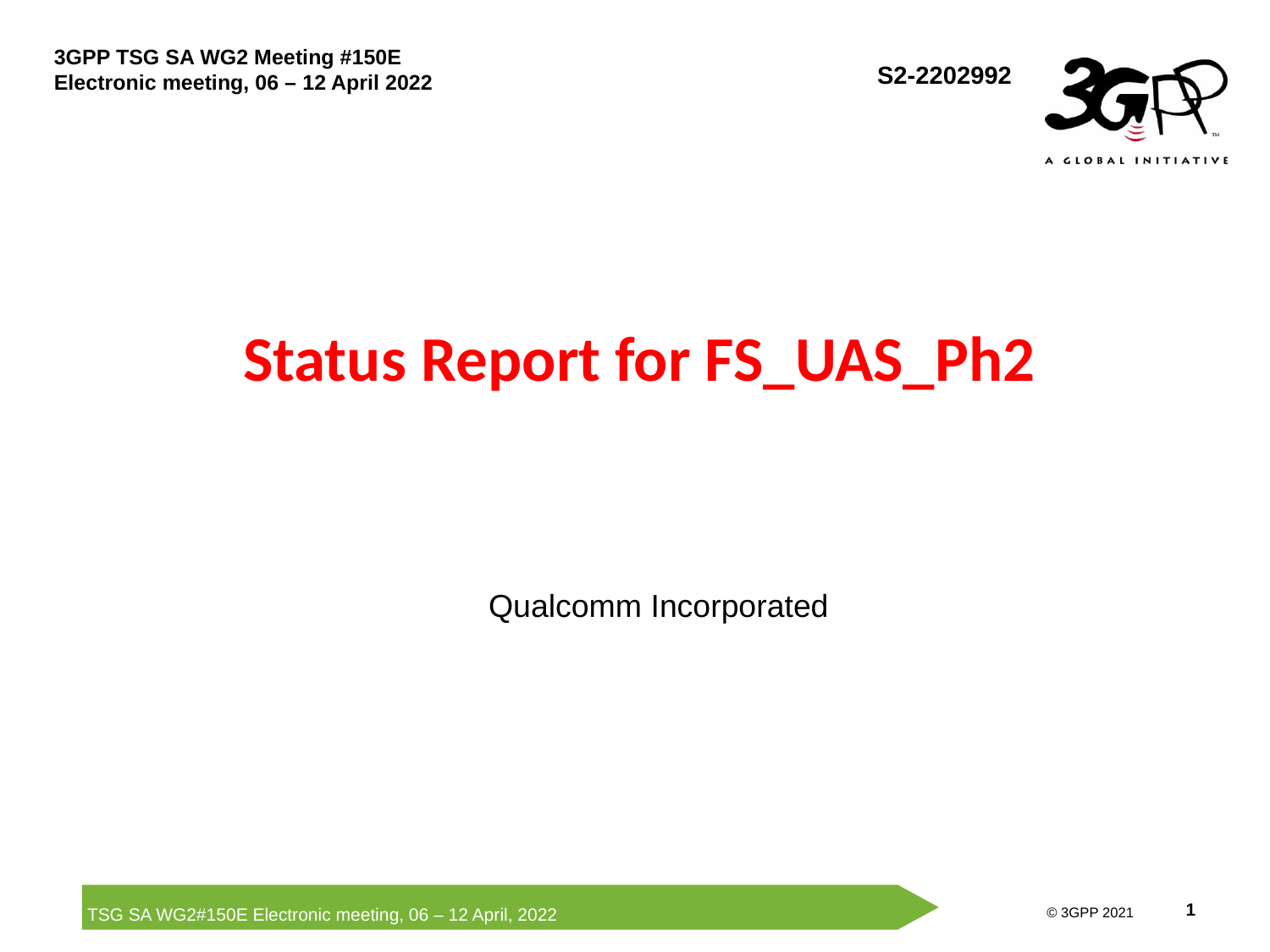

S2-2202992
# Status Report for FS_UAS_Ph2
Qualcomm Incorporated